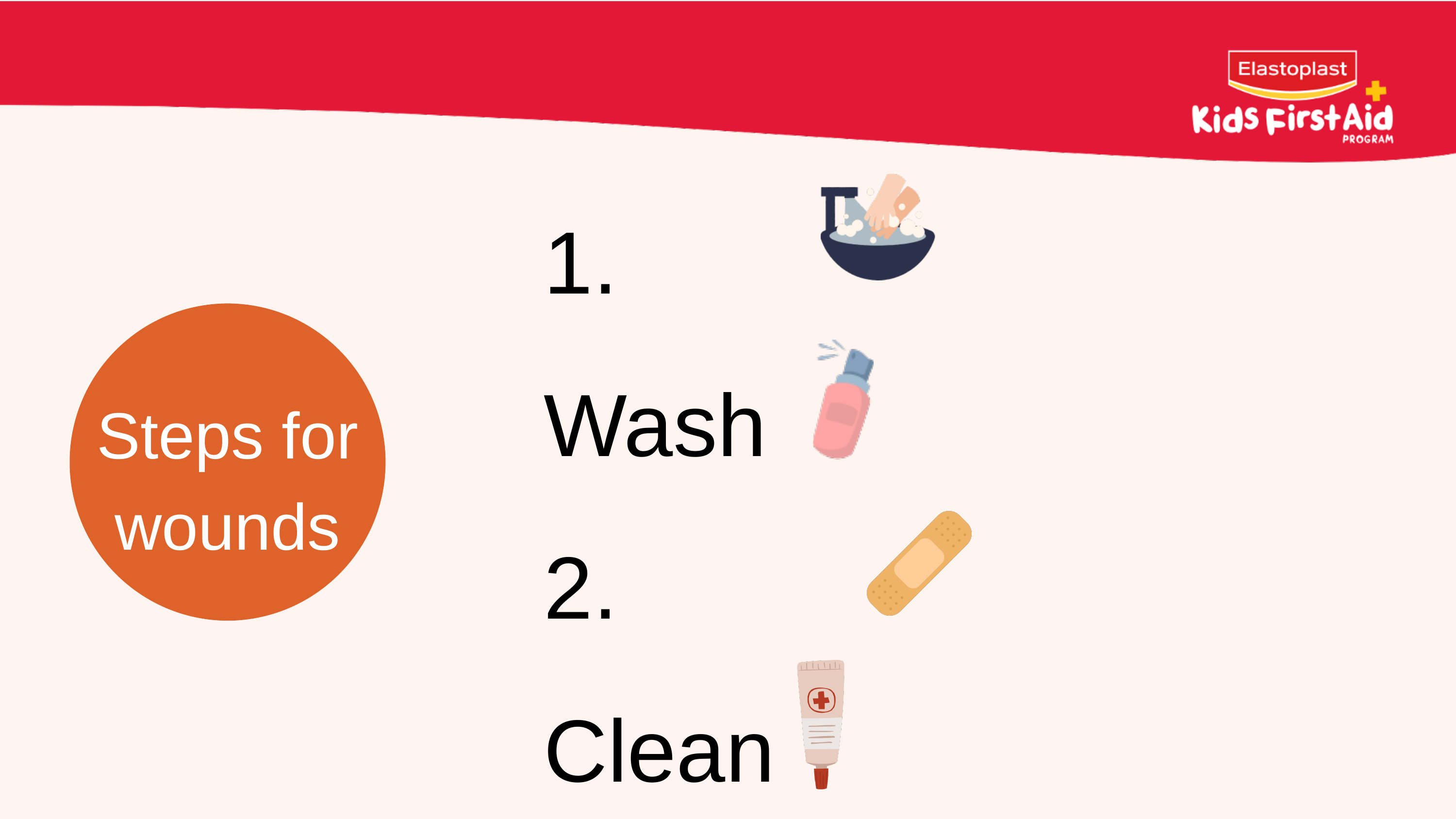

1. Wash
2. Clean
3. Protect
4. Heal

Steps for wounds

42